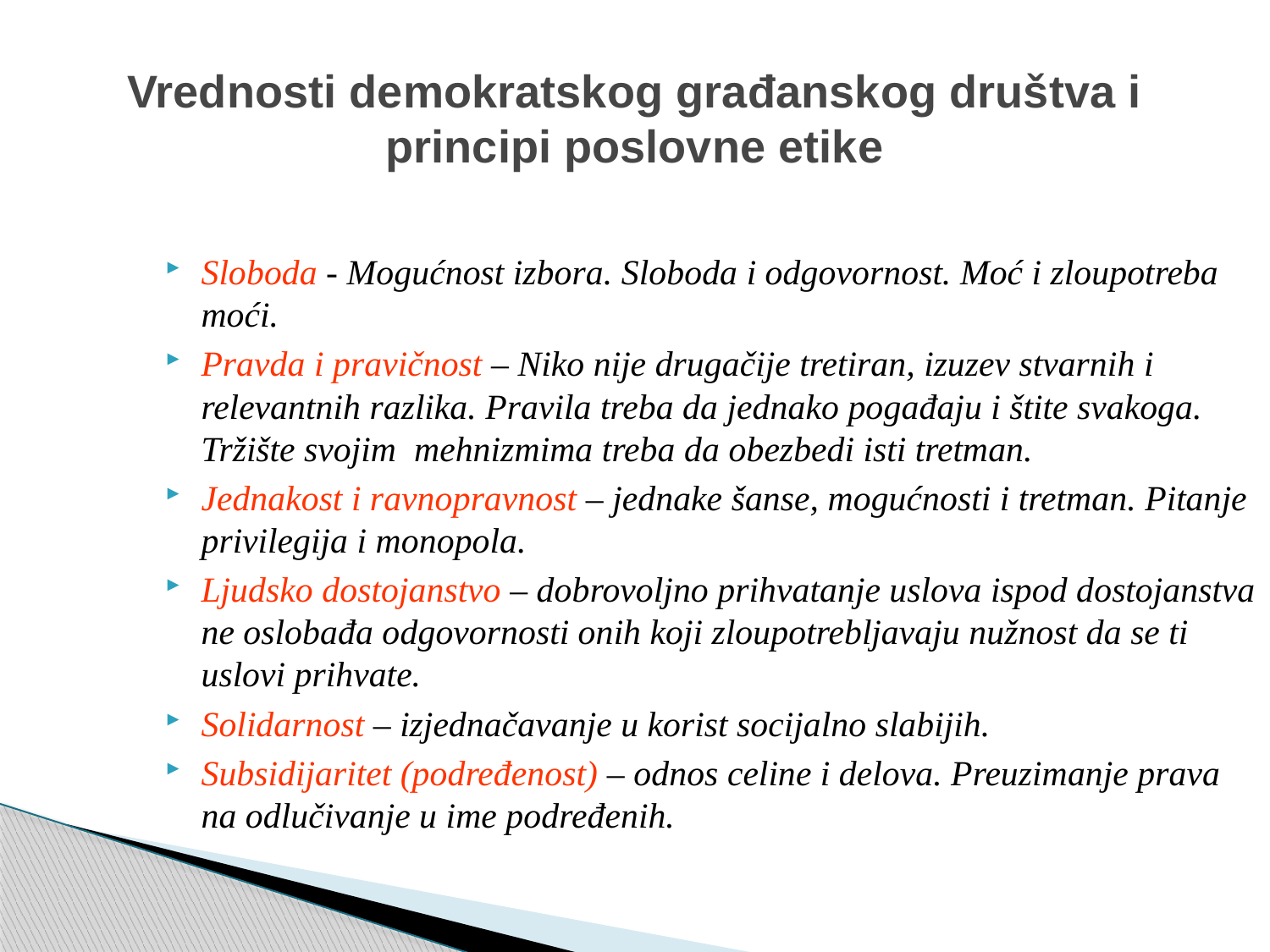

# Vrednosti demokratskog građanskog društva i principi poslovne etike
Sloboda - Mogućnost izbora. Sloboda i odgovornost. Moć i zloupotreba moći.
Pravda i pravičnost – Niko nije drugačije tretiran, izuzev stvarnih i relevantnih razlika. Pravila treba da jednako pogađaju i štite svakoga. Tržište svojim  mehnizmima treba da obezbedi isti tretman.
Jednakost i ravnopravnost – jednake šanse, mogućnosti i tretman. Pitanje privilegija i monopola.
Ljudsko dostojanstvo – dobrovoljno prihvatanje uslova ispod dostojanstva ne oslobađa odgovornosti onih koji zloupotrebljavaju nužnost da se ti uslovi prihvate.
Solidarnost – izjednačavanje u korist socijalno slabijih.
Subsidijaritet (podređenost) – odnos celine i delova. Preuzimanje prava na odlučivanje u ime podređenih.